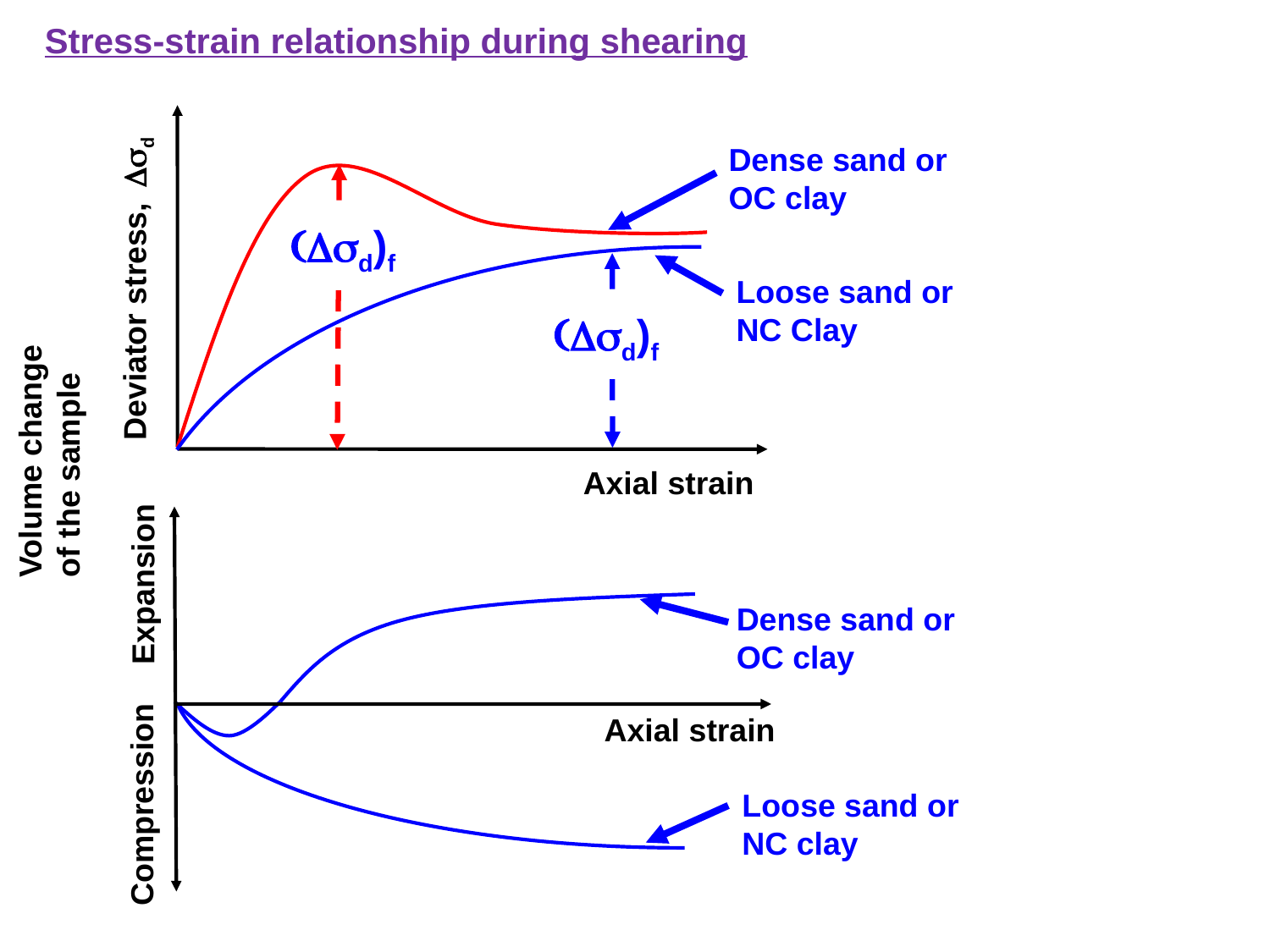

Stress-strain relationship during shearing
Deviator stress, Δσd

Axial strain

Dense sand or OC clay

(Δσd)f

Loose sand or NC Clay

(Δσd)f
Volume change of the sample

Expansion

Compression
Axial strain
Dense sand or OC clay

Loose sand or NC clay